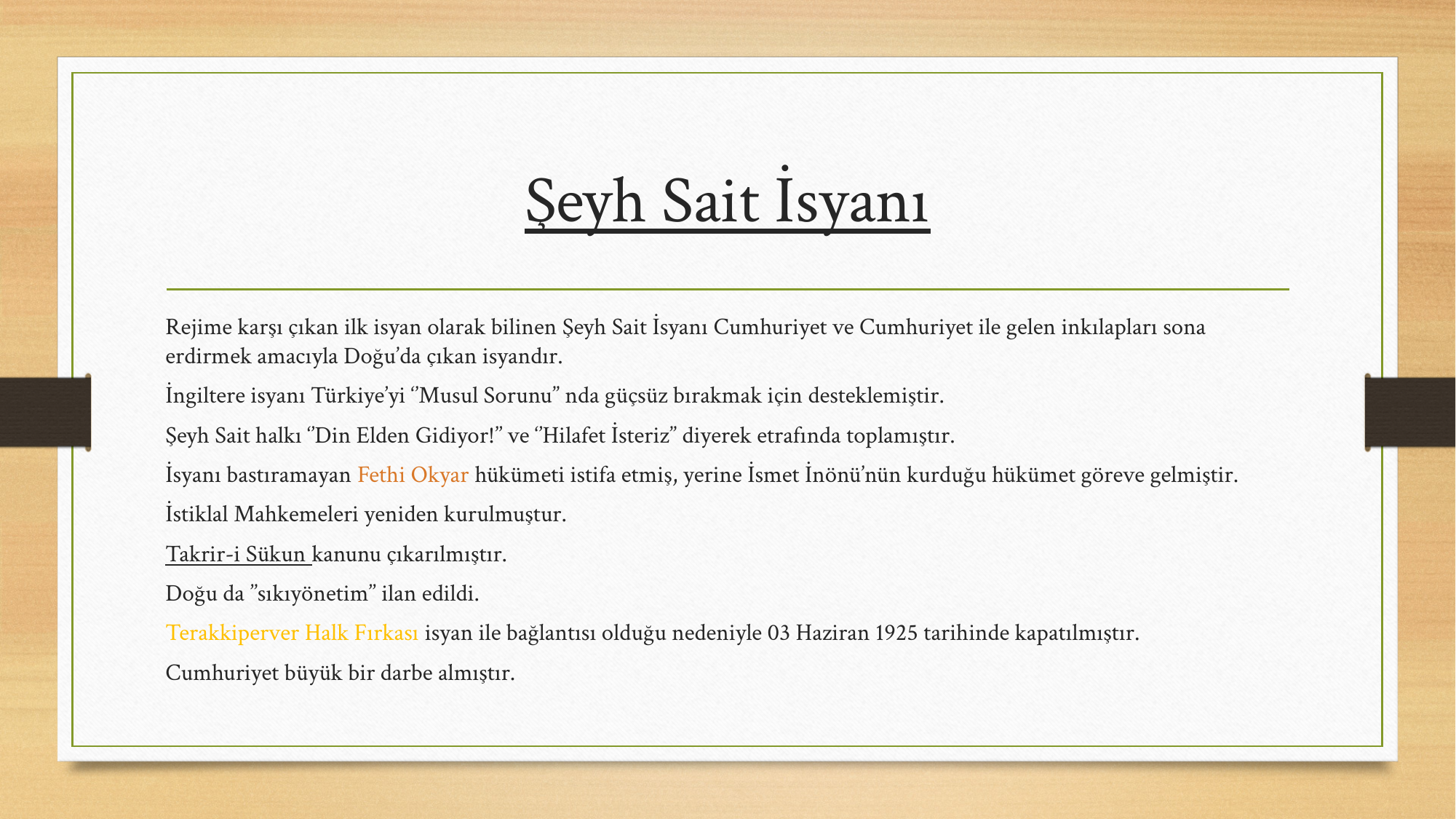

# Şeyh Sait İsyanı
Rejime karşı çıkan ilk isyan olarak bilinen Şeyh Sait İsyanı Cumhuriyet ve Cumhuriyet ile gelen inkılapları sona erdirmek amacıyla Doğu’da çıkan isyandır.
İngiltere isyanı Türkiye’yi ‘’Musul Sorunu’’ nda güçsüz bırakmak için desteklemiştir.
Şeyh Sait halkı ‘’Din Elden Gidiyor!’’ ve ‘’Hilafet İsteriz’’ diyerek etrafında toplamıştır.
İsyanı bastıramayan Fethi Okyar hükümeti istifa etmiş, yerine İsmet İnönü’nün kurduğu hükümet göreve gelmiştir.
İstiklal Mahkemeleri yeniden kurulmuştur.
Takrir-i Sükun kanunu çıkarılmıştır.
Doğu da ’’sıkıyönetim’’ ilan edildi.
Terakkiperver Halk Fırkası isyan ile bağlantısı olduğu nedeniyle 03 Haziran 1925 tarihinde kapatılmıştır.
Cumhuriyet büyük bir darbe almıştır.